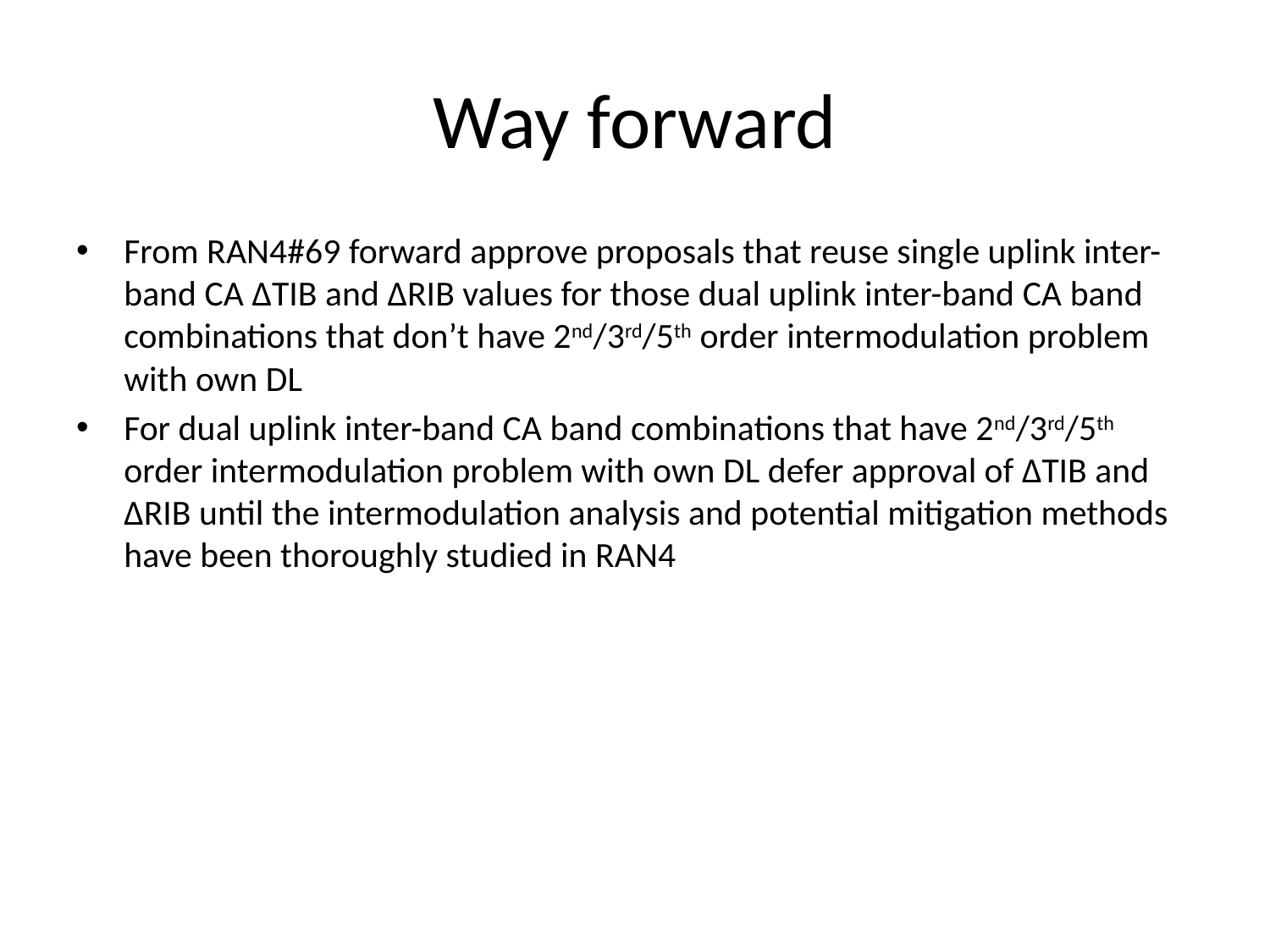

# Way forward
From RAN4#69 forward approve proposals that reuse single uplink inter-band CA ΔTIB and ΔRIB values for those dual uplink inter-band CA band combinations that don’t have 2nd/3rd/5th order intermodulation problem with own DL
For dual uplink inter-band CA band combinations that have 2nd/3rd/5th order intermodulation problem with own DL defer approval of ΔTIB and ΔRIB until the intermodulation analysis and potential mitigation methods have been thoroughly studied in RAN4